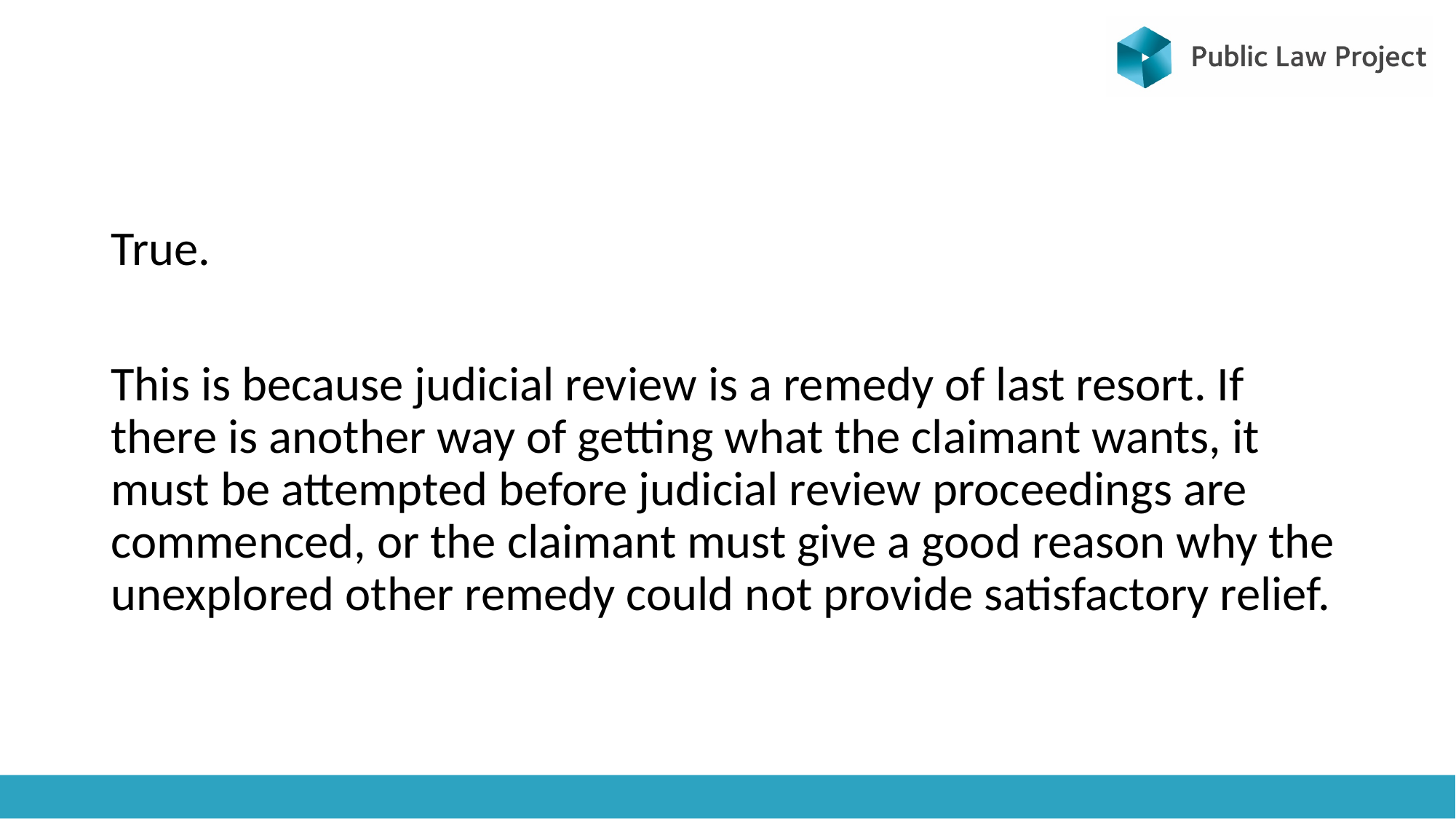

True.

This is because judicial review is a remedy of last resort. If there is another way of getting what the claimant wants, it must be attempted before judicial review proceedings are commenced, or the claimant must give a good reason why the unexplored other remedy could not provide satisfactory relief.